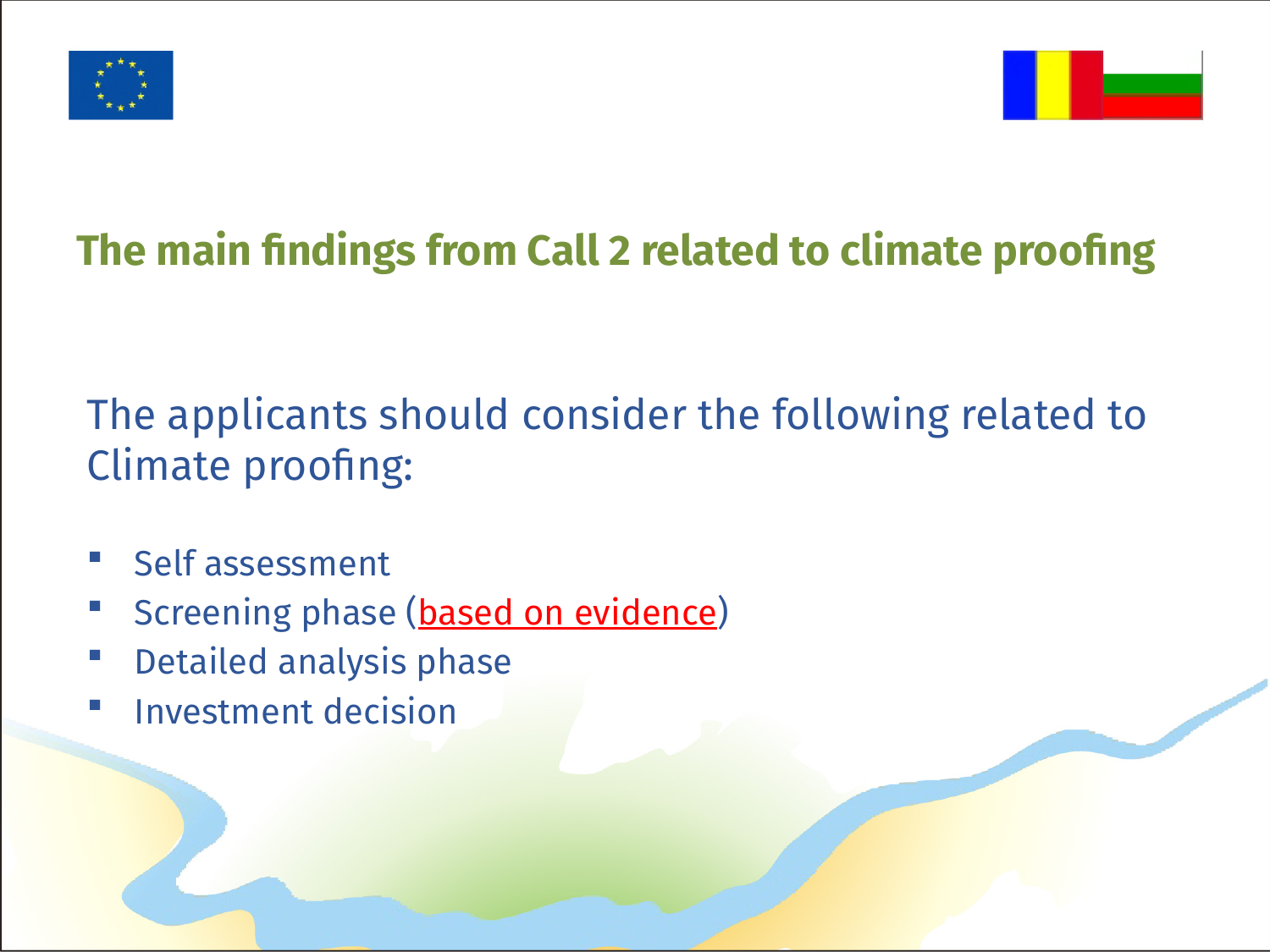

# The main findings from Call 2 related to climate proofing
The applicants should consider the following related to Climate proofing:

Self assessment
Screening phase (based on evidence)
Detailed analysis phase
Investment decision